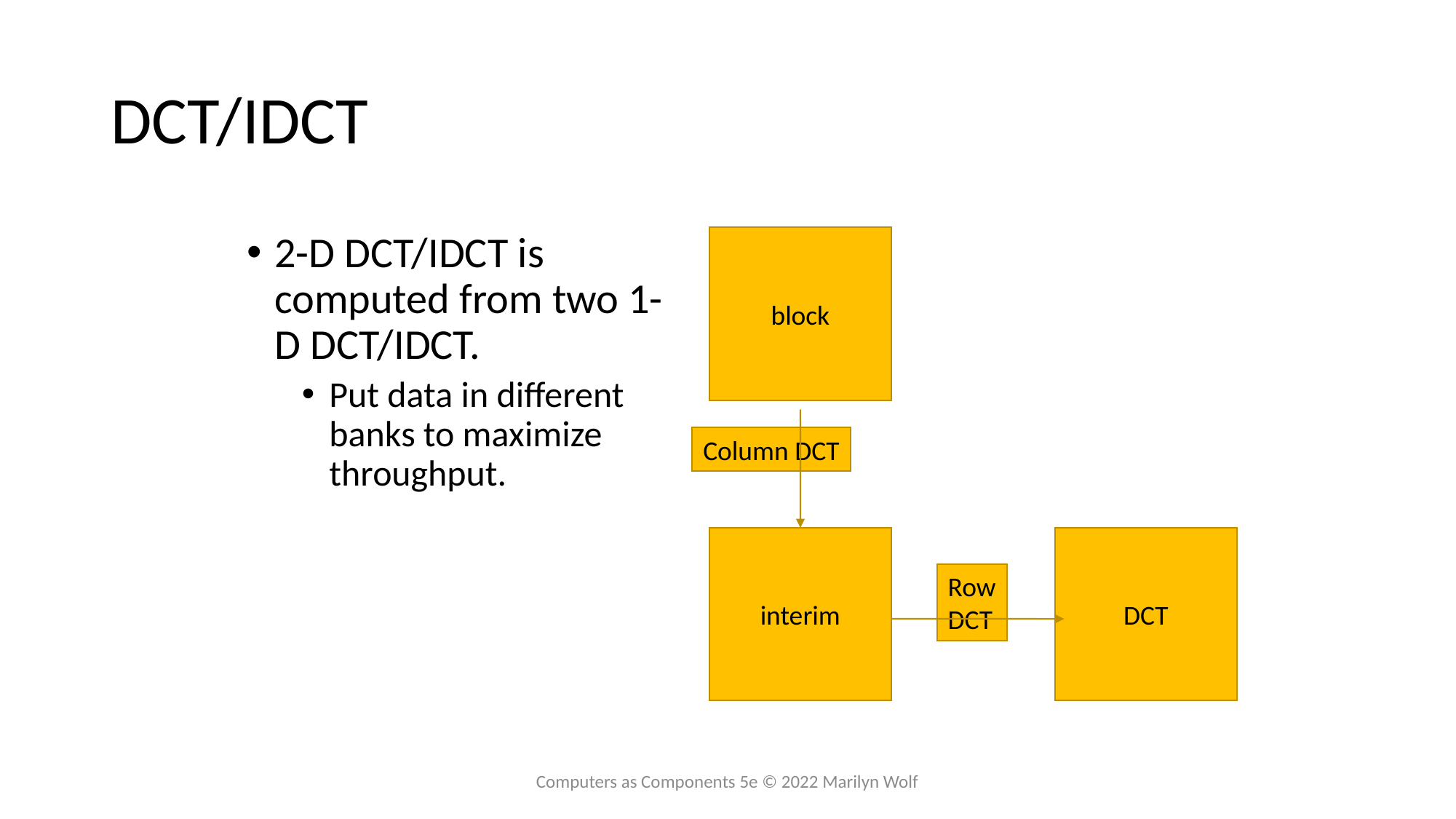

# DCT/IDCT
2-D DCT/IDCT is computed from two 1-D DCT/IDCT.
Put data in different banks to maximize throughput.
block

Column DCT
interim

DCT
Row
DCT

Computers as Components 5e © 2022 Marilyn Wolf